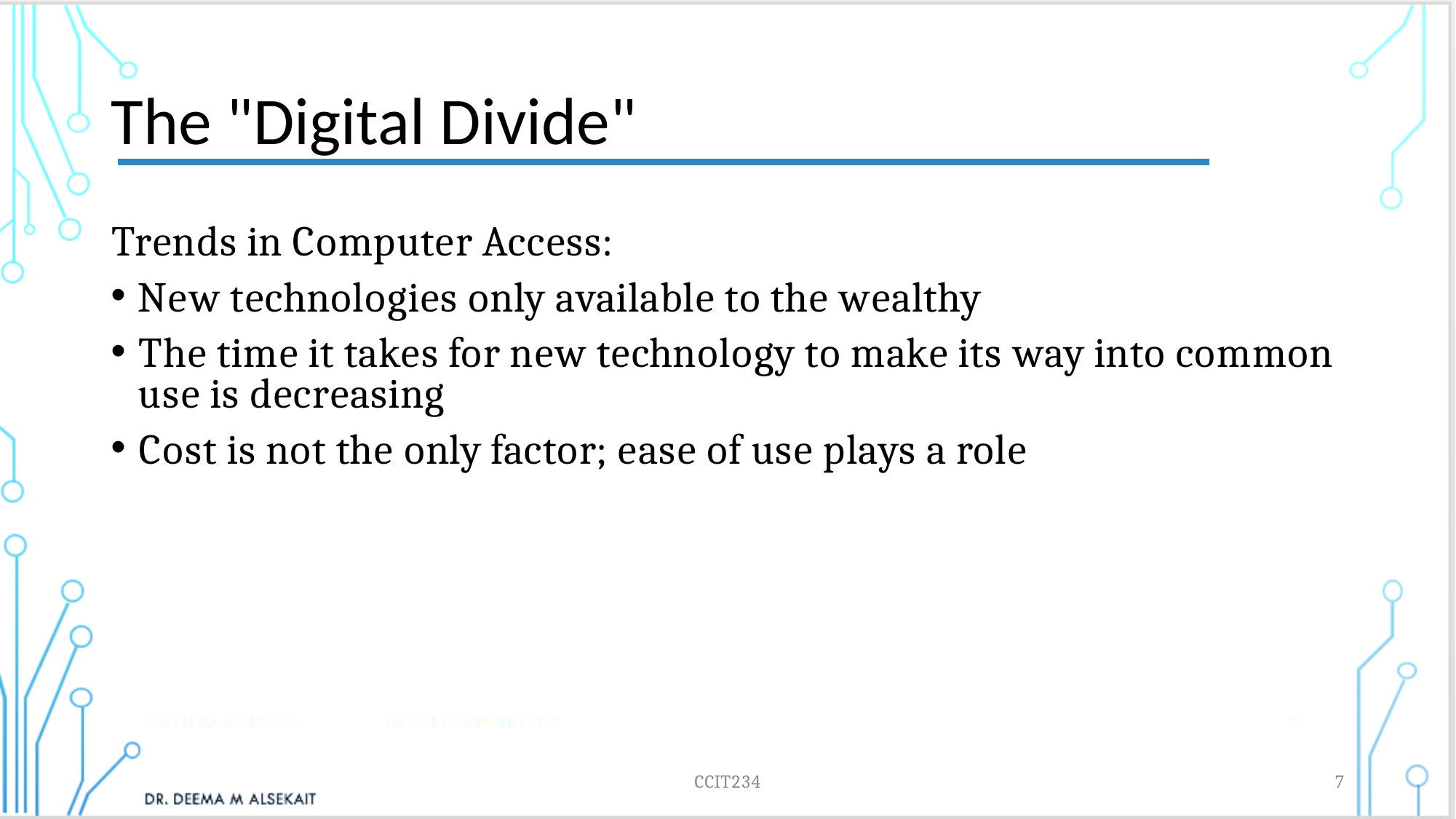

# The "Digital Divide"
Trends in Computer Access:
New technologies only available to the wealthy
The time it takes for new technology to make its way into common use is decreasing
Cost is not the only factor; ease of use plays a role

CCIT234
7